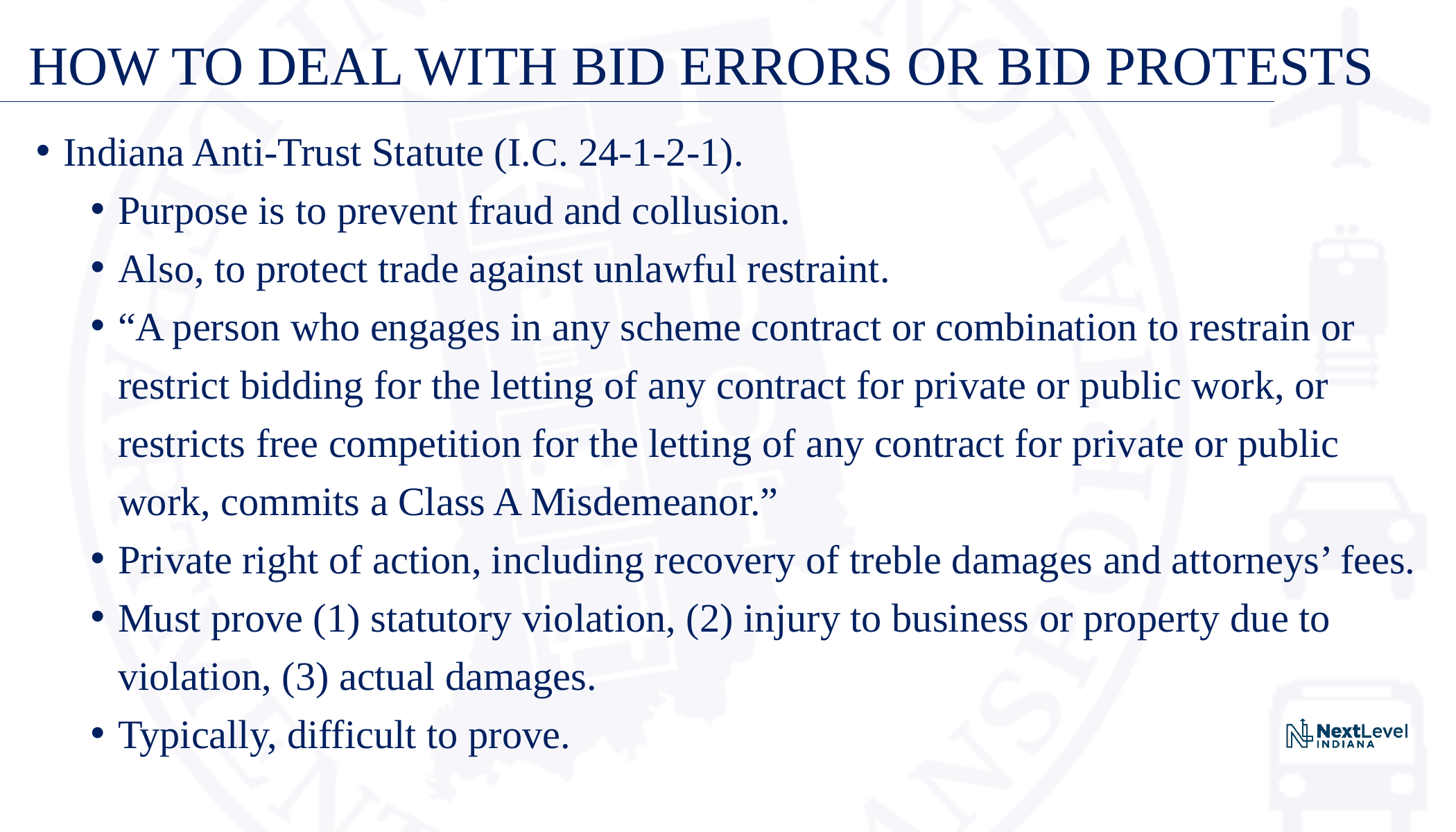

# HOW TO DEAL WITH BID ERRORS OR BID PROTESTS
Indiana Anti-Trust Statute (I.C. 24-1-2-1).
Purpose is to prevent fraud and collusion.
Also, to protect trade against unlawful restraint.
“A person who engages in any scheme contract or combination to restrain or restrict bidding for the letting of any contract for private or public work, or restricts free competition for the letting of any contract for private or public work, commits a Class A Misdemeanor.”
Private right of action, including recovery of treble damages and attorneys’ fees.
Must prove (1) statutory violation, (2) injury to business or property due to violation, (3) actual damages.
Typically, difficult to prove.